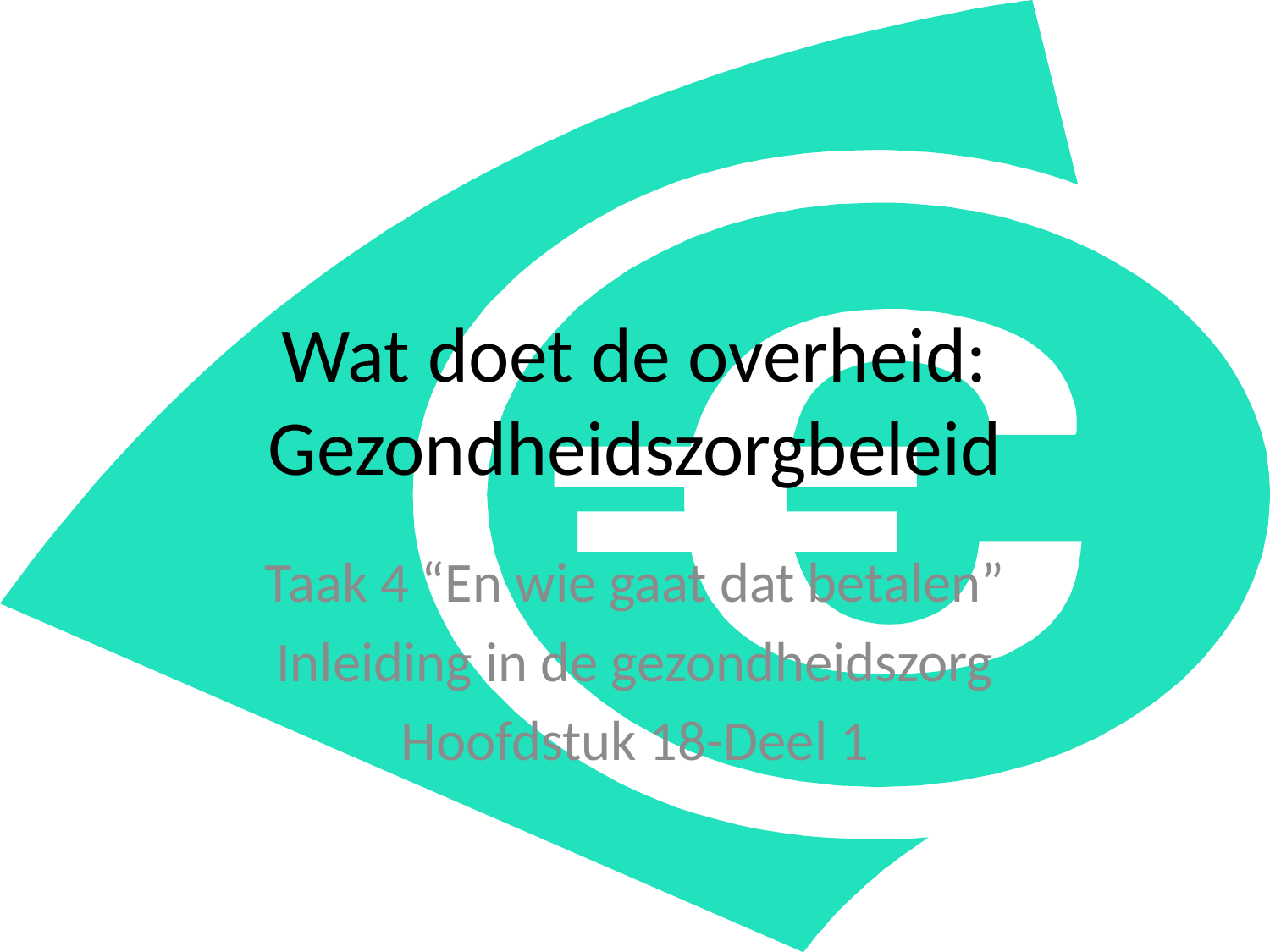

# Wat doet de overheid: Gezondheidszorgbeleid
Taak 4 “En wie gaat dat betalen”
Inleiding in de gezondheidszorg
Hoofdstuk 18-Deel 1